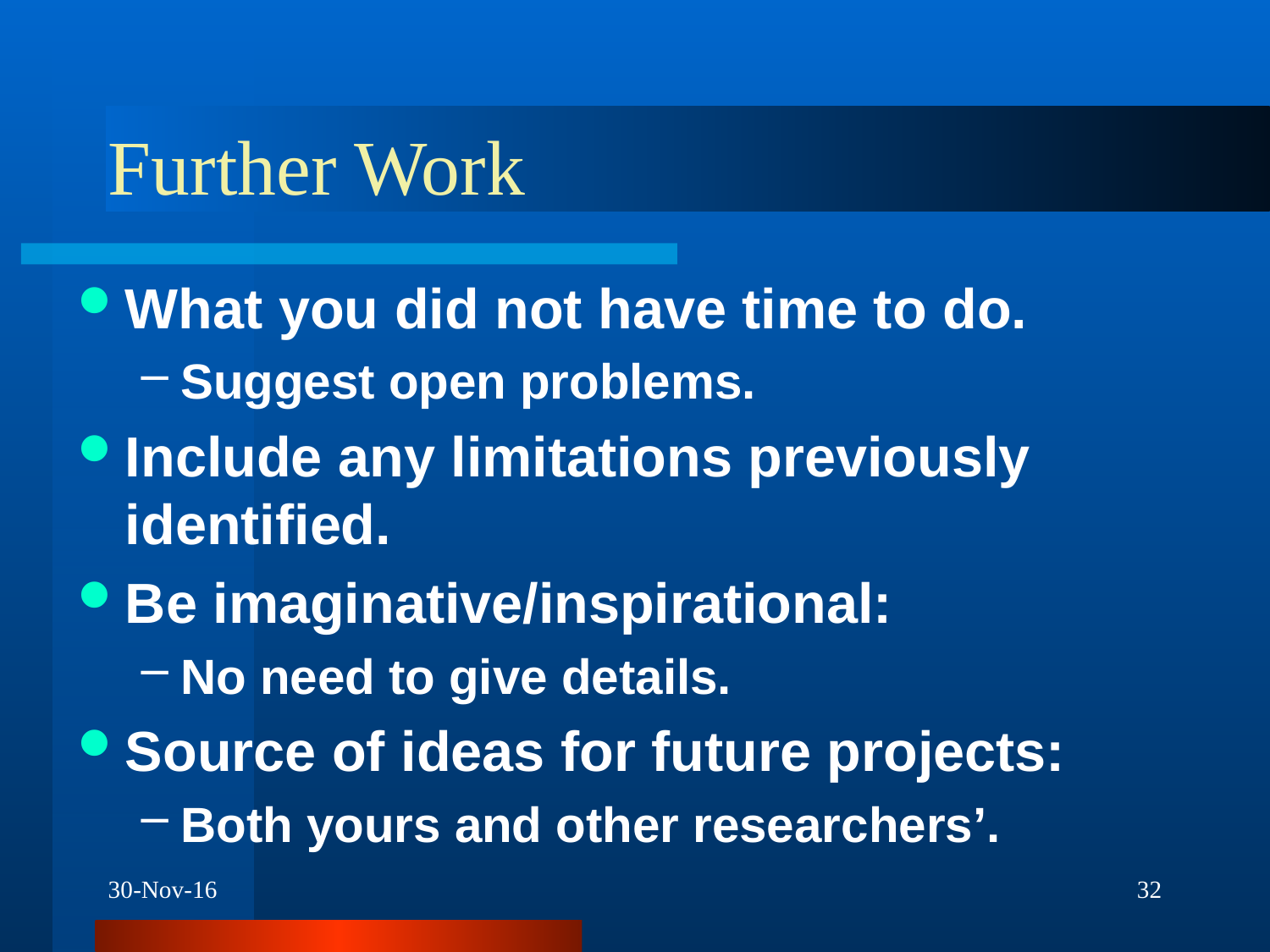

# Further Work
What you did not have time to do.
Suggest open problems.
Include any limitations previously identified.
Be imaginative/inspirational:
No need to give details.
Source of ideas for future projects:
Both yours and other researchers’.
30-Nov-16
32